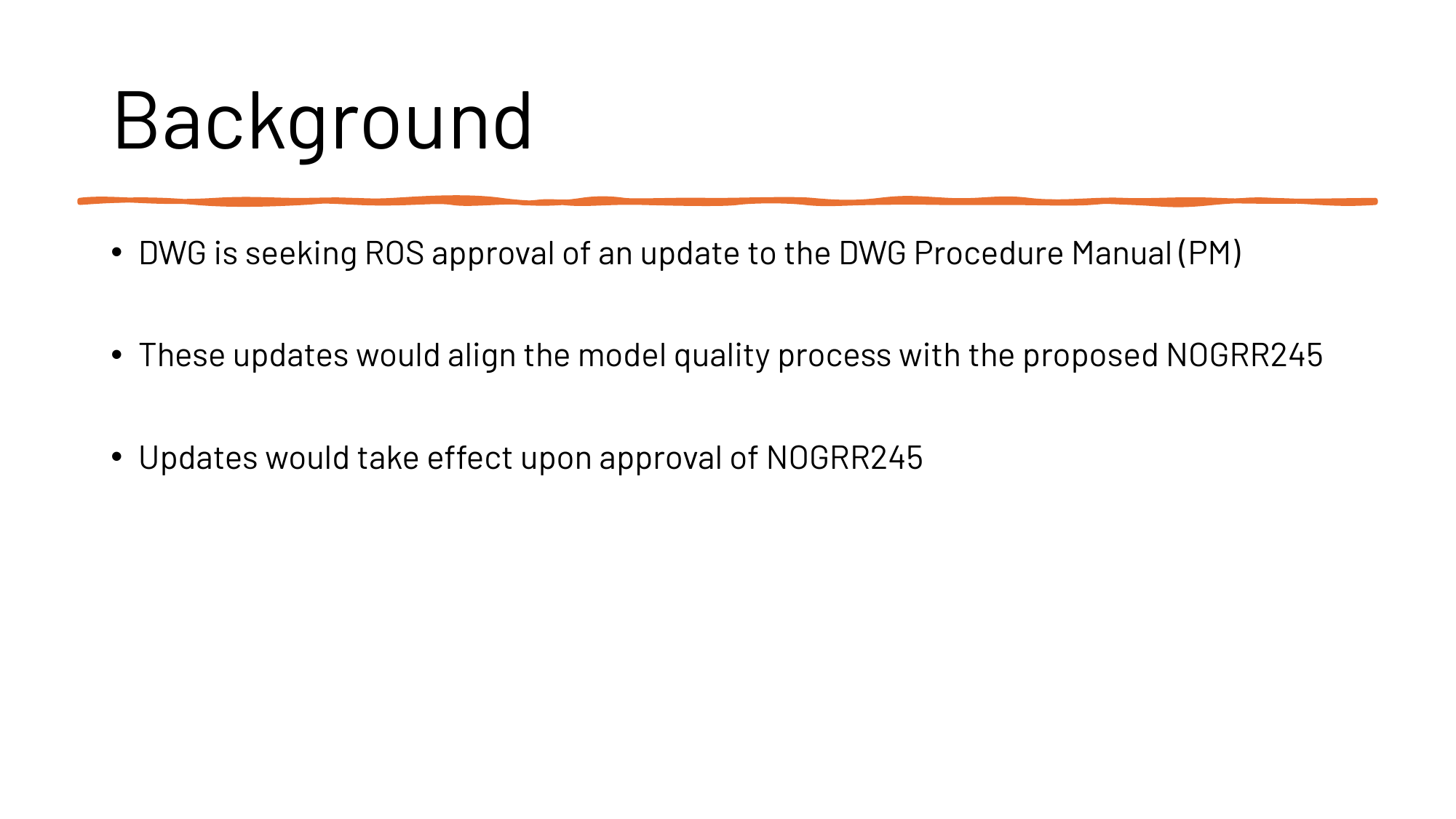

# Background

DWG is seeking ROS approval of an update to the DWG Procedure Manual (PM)

These updates would align the model quality process with the proposed NOGRR245

Updates would take effect upon approval of NOGRR245